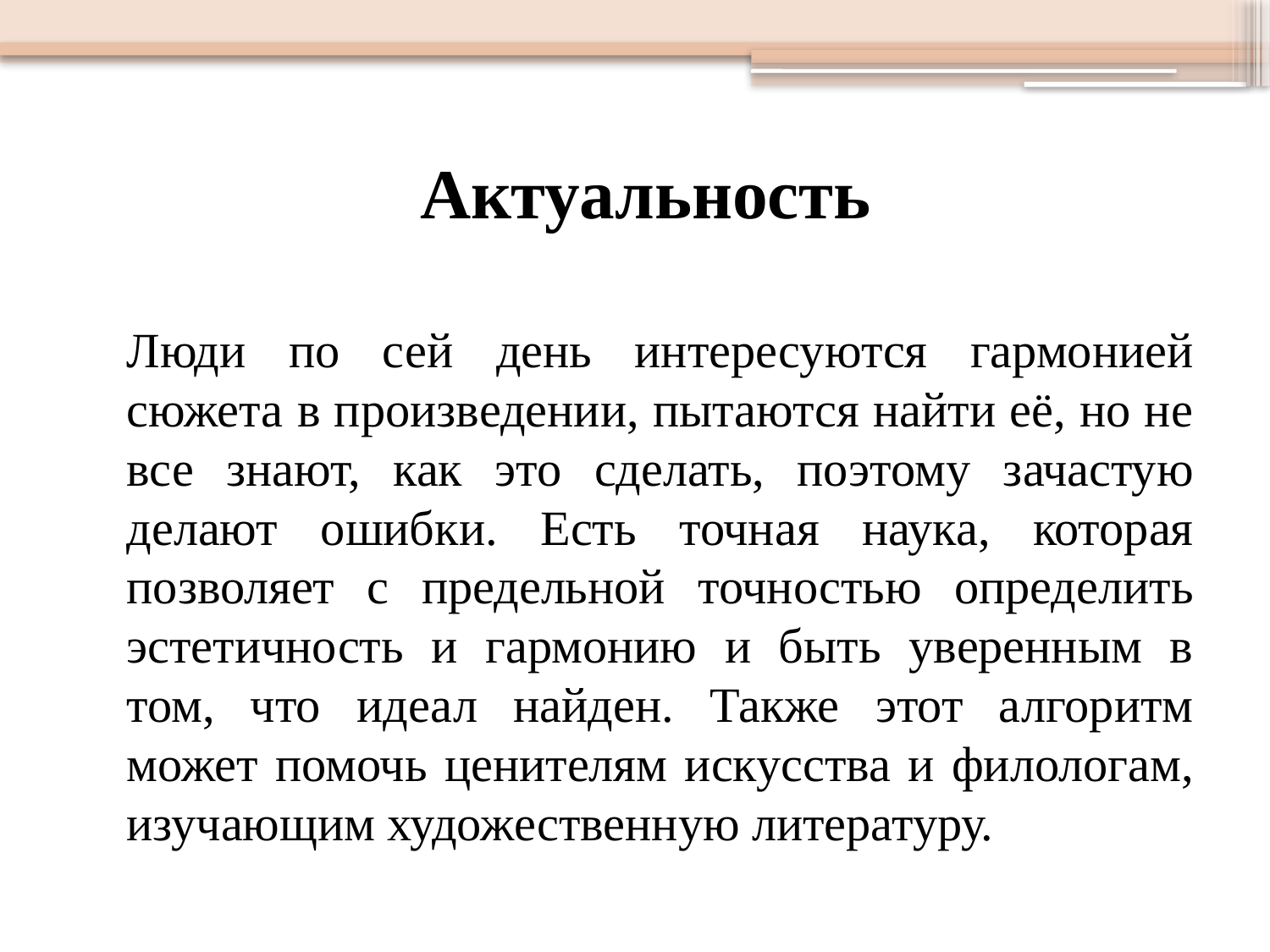

# Актуальность
	Люди по сей день интересуются гармонией сюжета в произведении, пытаются найти её, но не все знают, как это сделать, поэтому зачастую делают ошибки. Есть точная наука, которая позволяет с предельной точностью определить эстетичность и гармонию и быть уверенным в том, что идеал найден. Также этот алгоритм может помочь ценителям искусства и филологам, изучающим художественную литературу.